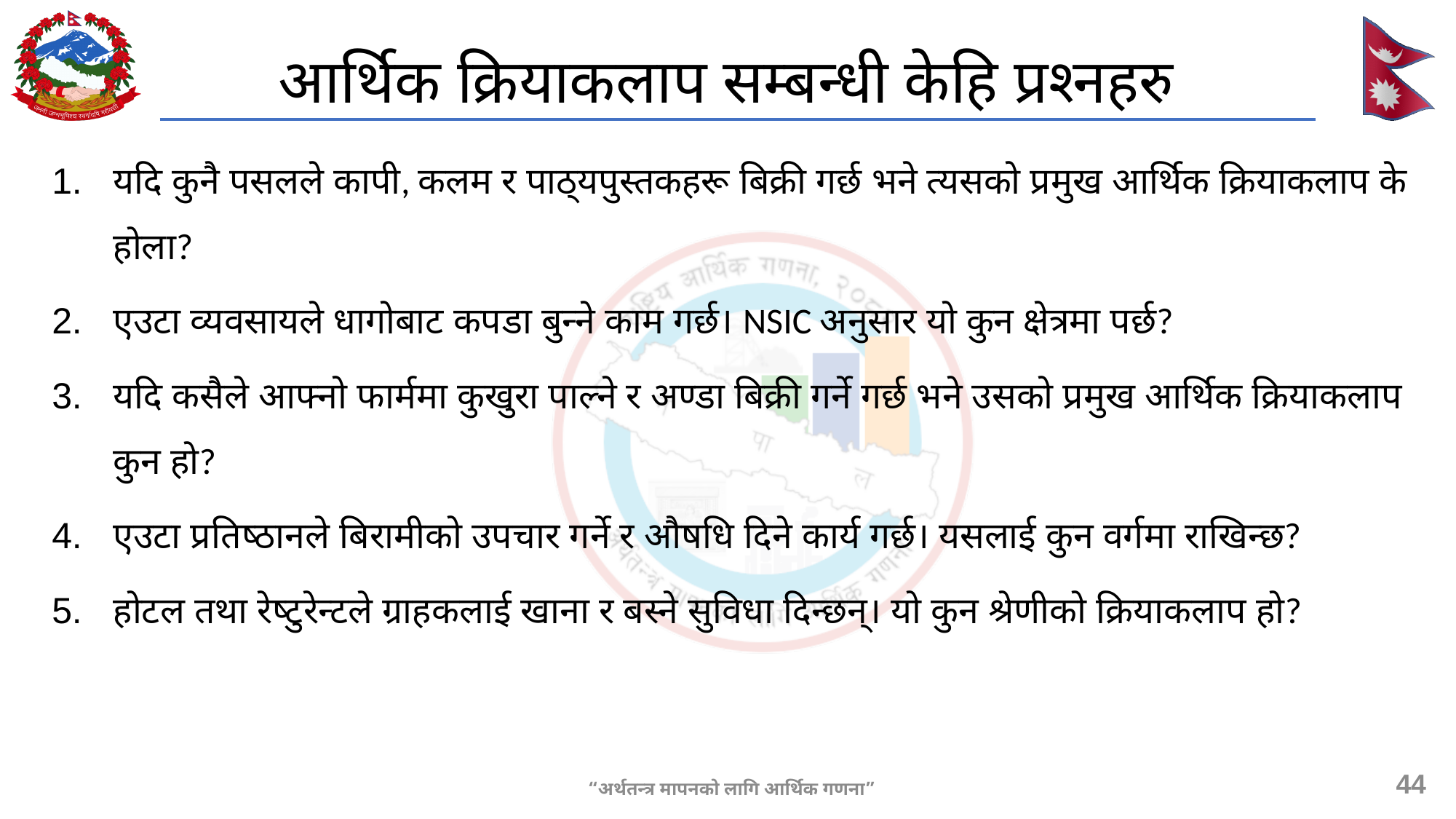

# आर्थिक क्रियाकलाप सम्बन्धी केहि प्रश्नहरु
यदि कुनै पसलले कापी, कलम र पाठ्यपुस्तकहरू बिक्री गर्छ भने त्यसको प्रमुख आर्थिक क्रियाकलाप के होला?
एउटा व्यवसायले धागोबाट कपडा बुन्ने काम गर्छ। NSIC अनुसार यो कुन क्षेत्रमा पर्छ?
यदि कसैले आफ्नो फार्ममा कुखुरा पाल्ने र अण्डा बिक्री गर्ने गर्छ भने उसको प्रमुख आर्थिक क्रियाकलाप कुन हो?
एउटा प्रतिष्ठानले बिरामीको उपचार गर्ने र औषधि दिने कार्य गर्छ। यसलाई कुन वर्गमा राखिन्छ?
होटल तथा रेष्टुरेन्टले ग्राहकलाई खाना र बस्ने सुविधा दिन्छन्। यो कुन श्रेणीको क्रियाकलाप हो?

44
“अर्थतन्त्र मापनको लागि आर्थिक गणना”